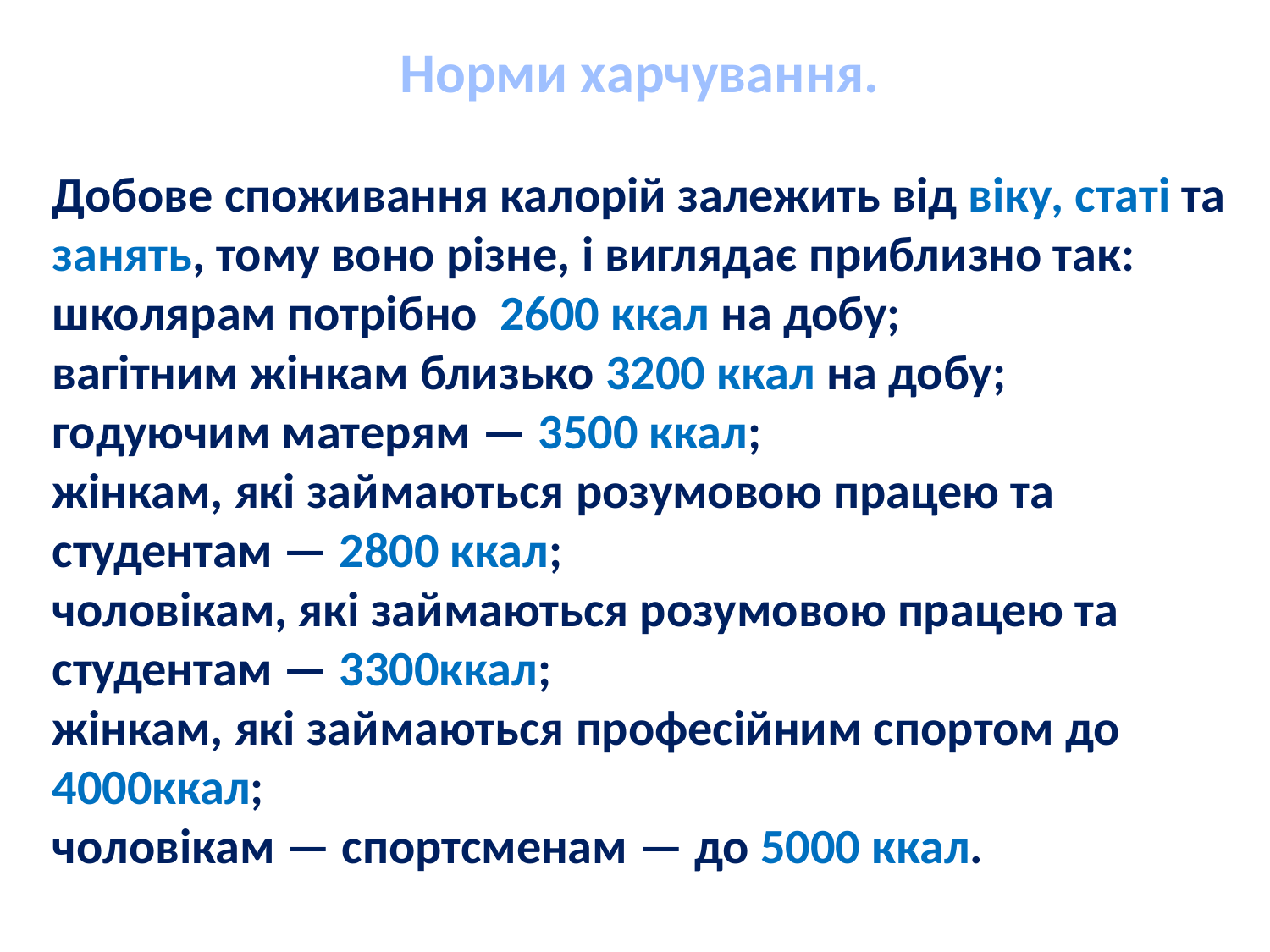

Норми харчування.

Добове споживання калорій залежить від віку, статі та занять, тому воно різне, і виглядає приблизно так:
школярам потрібно  2600 ккал на добу;
вагітним жінкам близько 3200 ккал на добу;
годуючим матерям — 3500 ккал;
жінкам, які займаються розумовою працею та студентам — 2800 ккал;
чоловікам, які займаються розумовою працею та  студентам — 3300ккал;
жінкам, які займаються професійним спортом до 4000ккал;
чоловікам — спортсменам — до 5000 ккал.